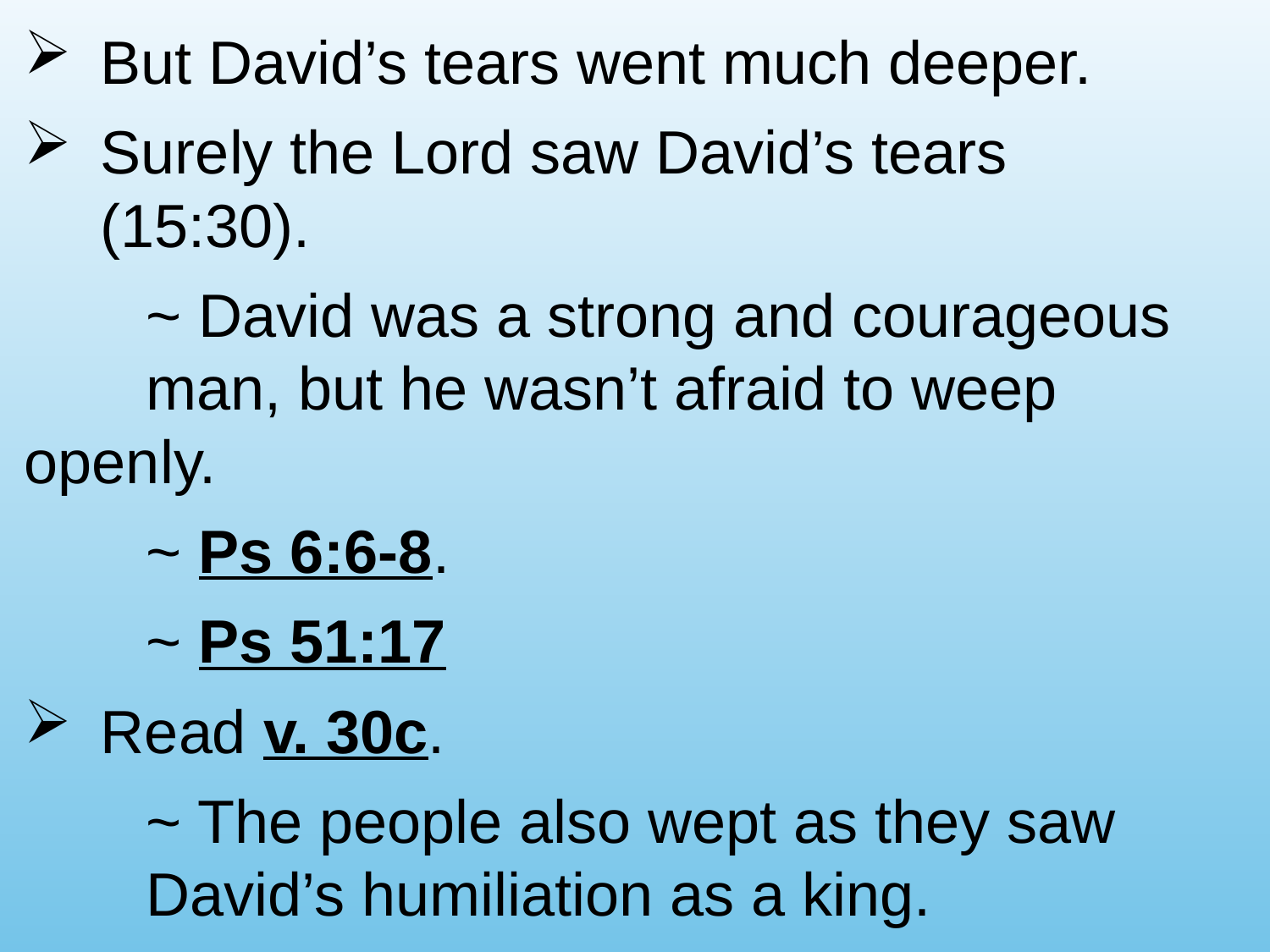

But David’s tears went much deeper.
Surely the Lord saw David’s tears (15:30).
		~ David was a strong and courageous 					man, but he wasn’t afraid to weep 						openly.
		~ Ps 6:6-8.
		~ Ps 51:17
Read v. 30c.
		~ The people also wept as they saw 						David’s humiliation as a king.